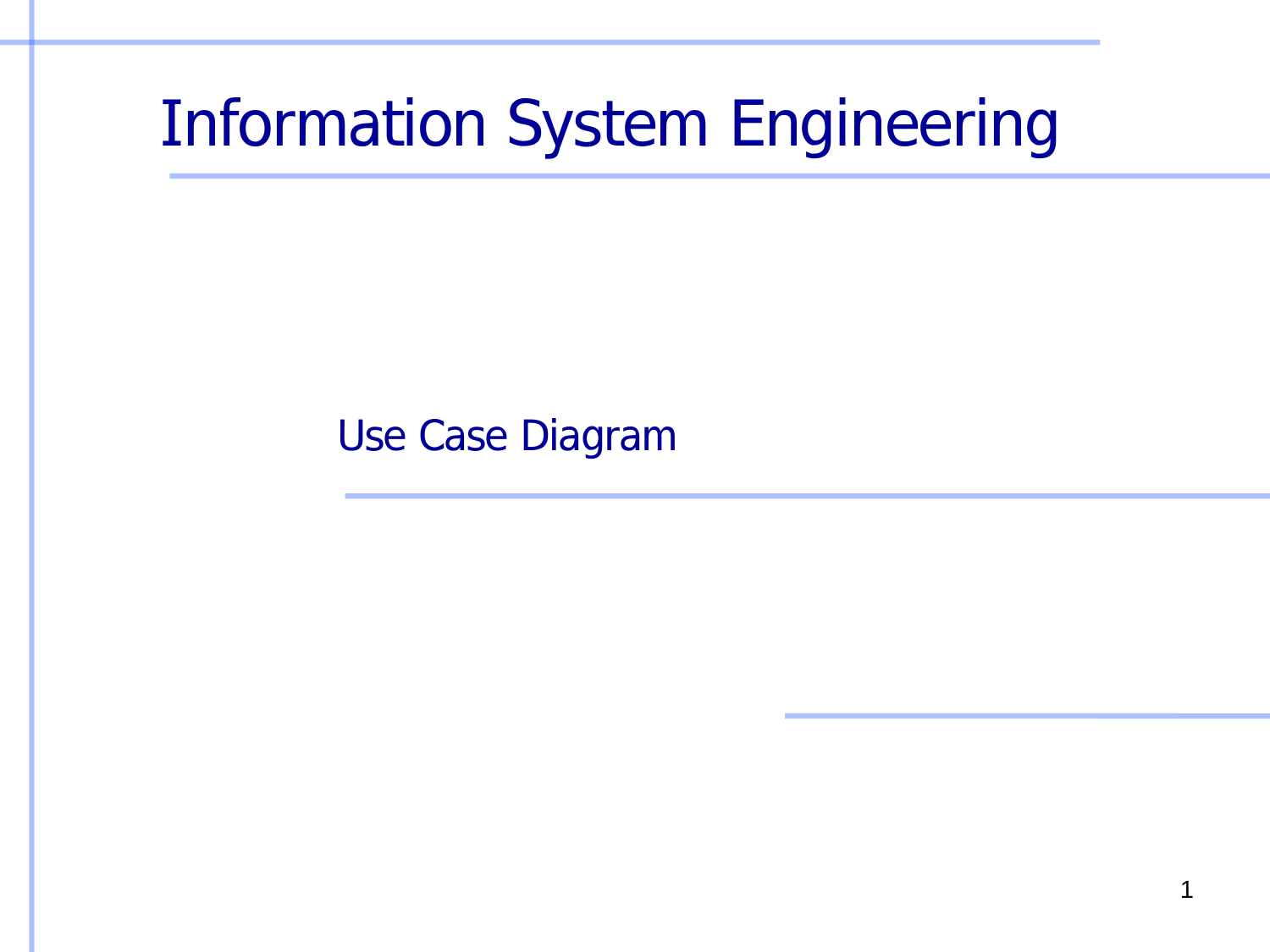

Information System Engineering

Use Case Diagram

1